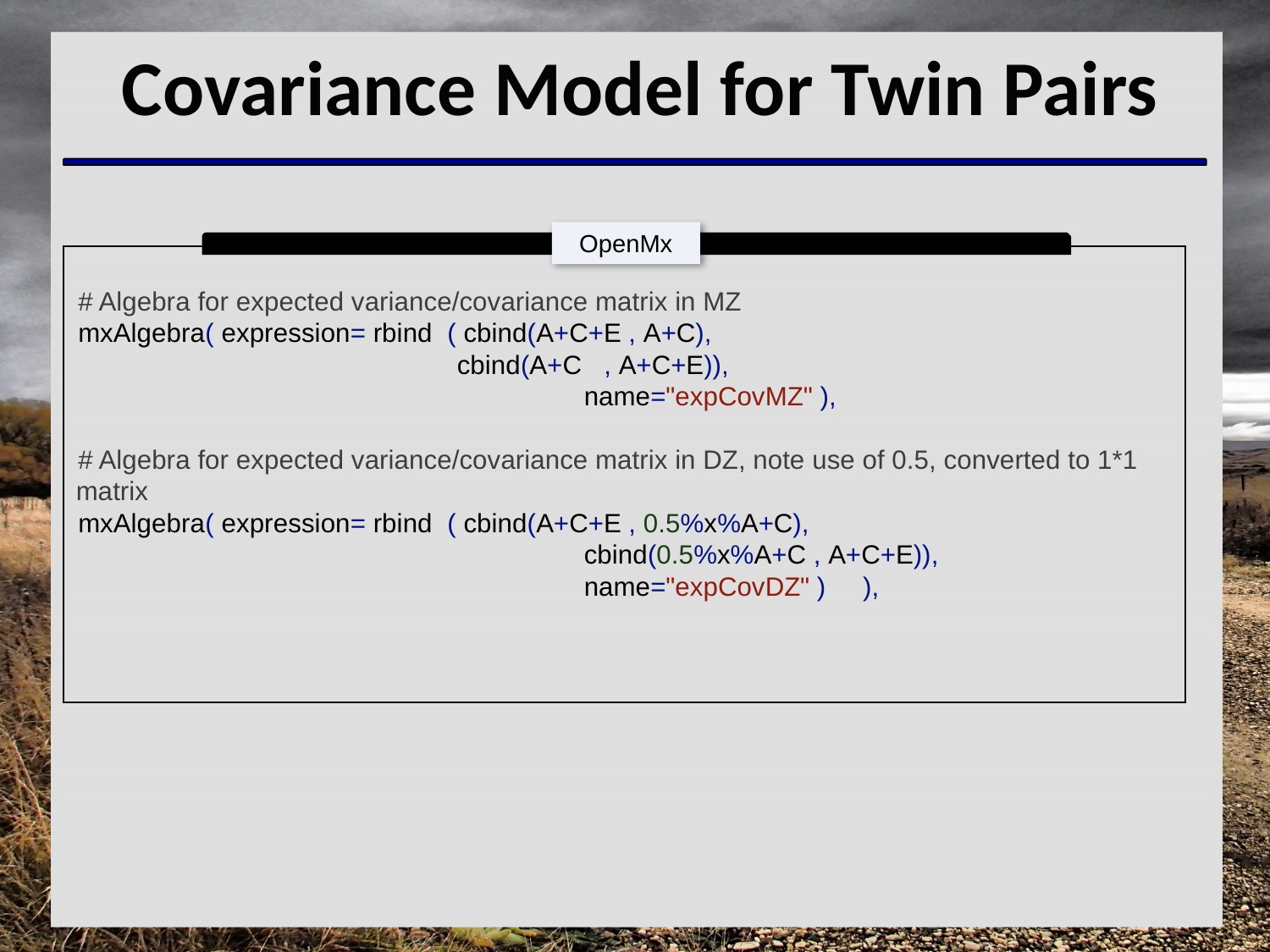

# Covariance Model for Twin Pairs

OpenMx

# Algebra for expected variance/covariance matrix in MZ
mxAlgebra( expression= rbind  ( cbind(A+C+E , A+C),                                        				cbind(A+C   , A+C+E)),
				name="expCovMZ" ),

# Algebra for expected variance/covariance matrix in DZ, note use of 0.5, converted to 1*1 matrix
mxAlgebra( expression= rbind  ( cbind(A+C+E , 0.5%x%A+C),                                        				cbind(0.5%x%A+C , A+C+E)),
 				name="expCovDZ" )     ),